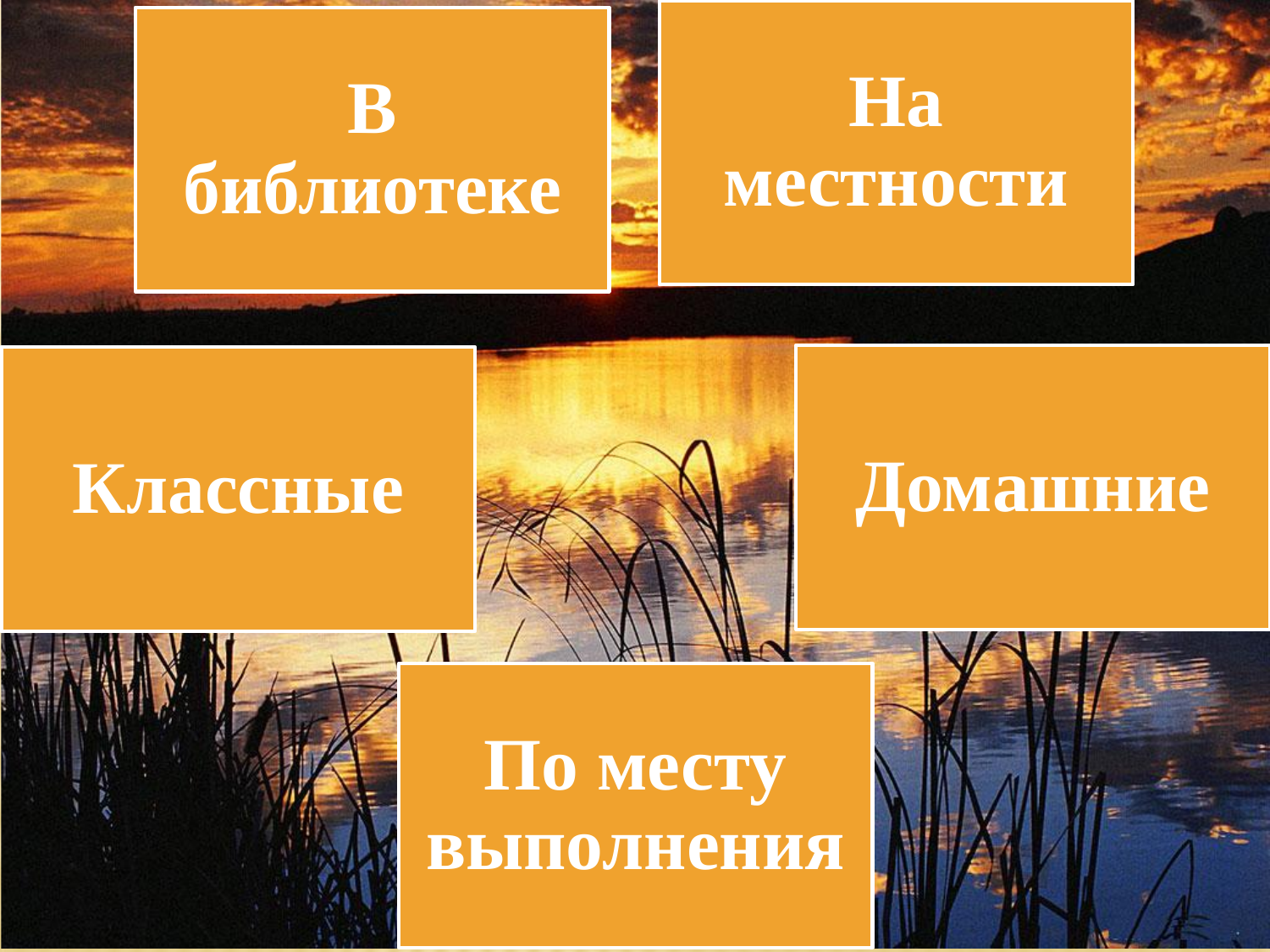

В библиотеке
На местности
Классные
Домашние
По месту выполнения